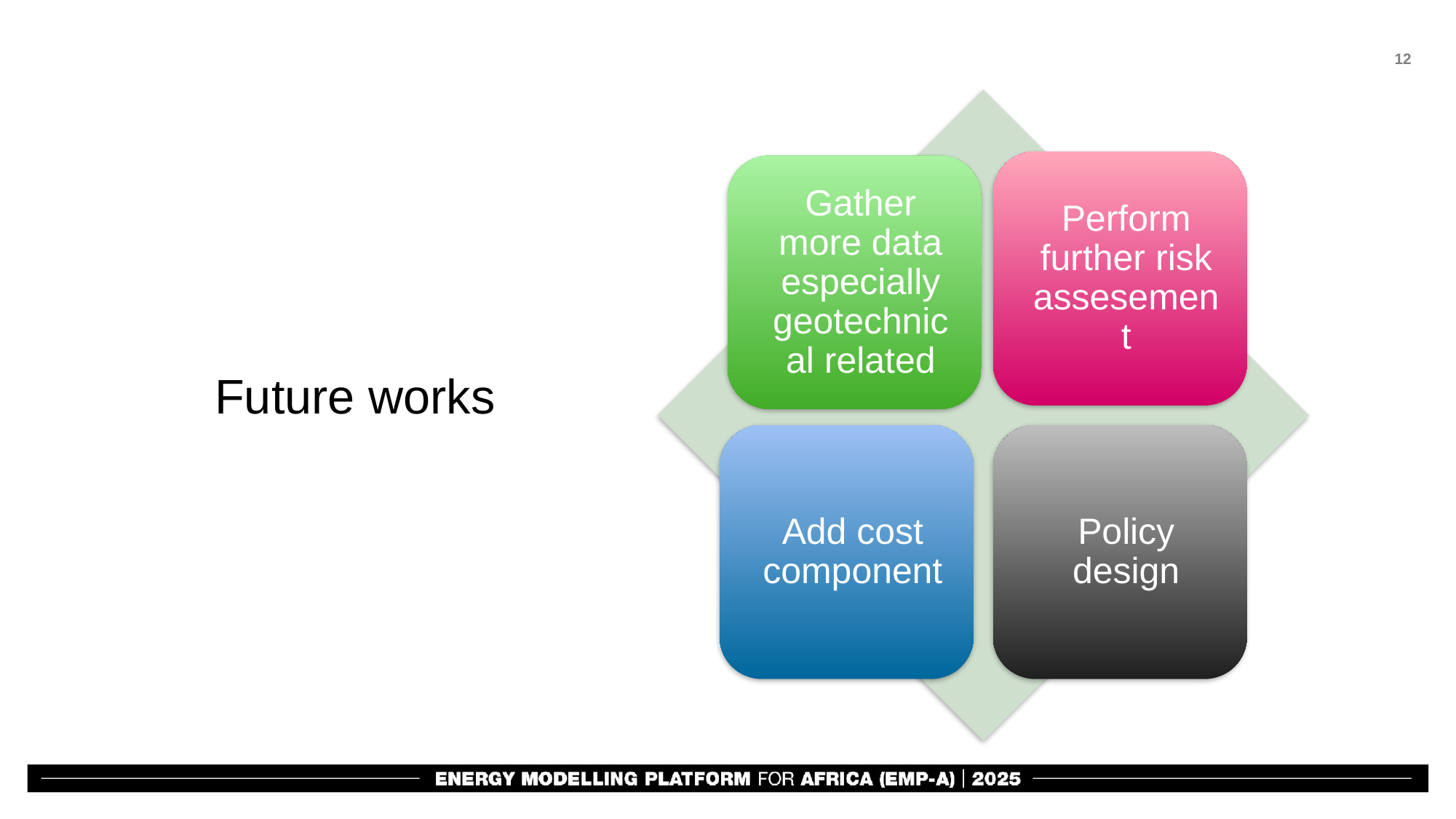

Gather more data especially geotechnical related
Perform further risk assesement
Add cost component
Policy design
Future works